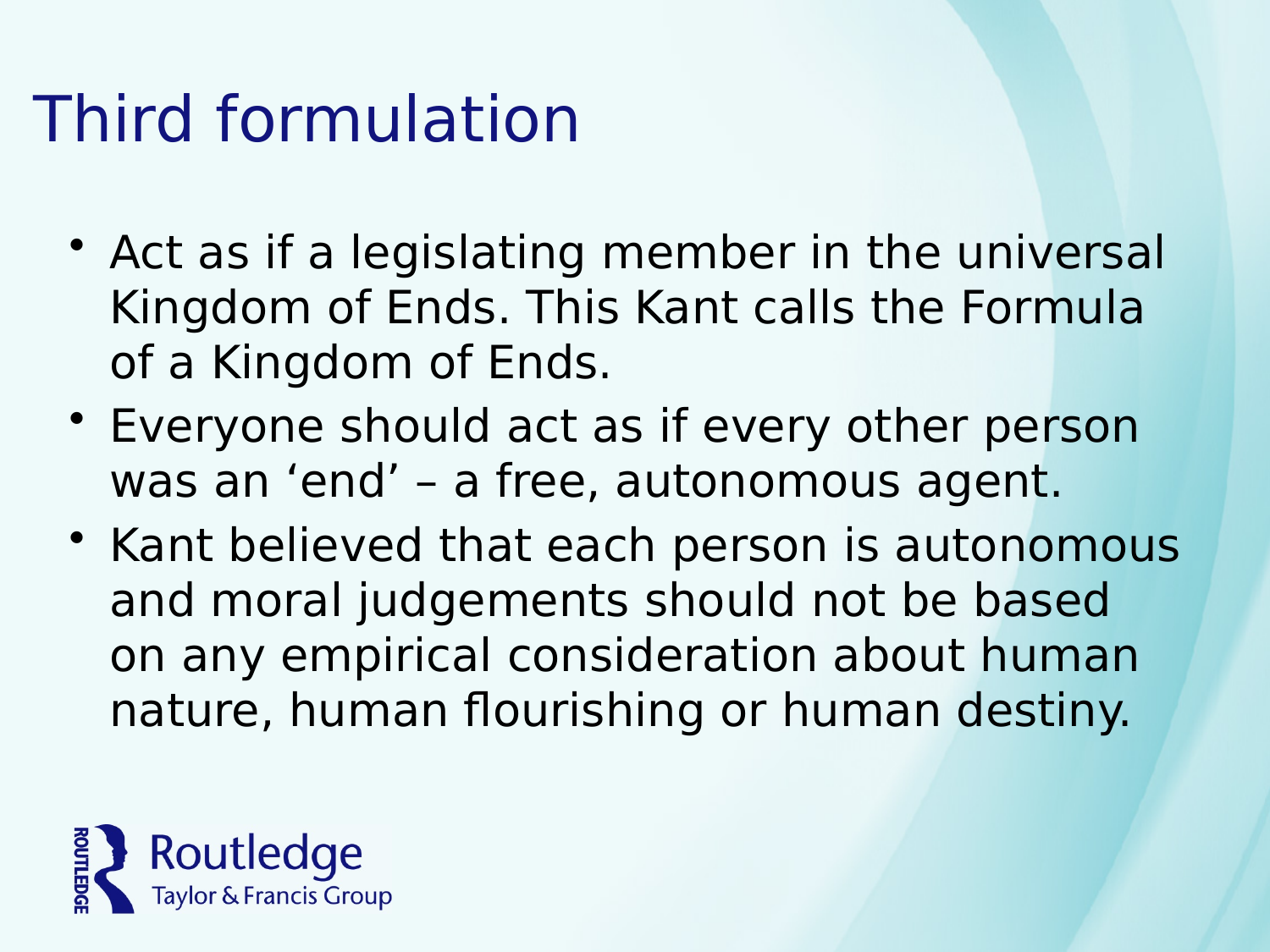

# Third formulation
Act as if a legislating member in the universal Kingdom of Ends. This Kant calls the Formula of a Kingdom of Ends.
Everyone should act as if every other person was an ‘end’ – a free, autonomous agent.
Kant believed that each person is autonomous and moral judgements should not be based on any empirical consideration about human nature, human flourishing or human destiny.